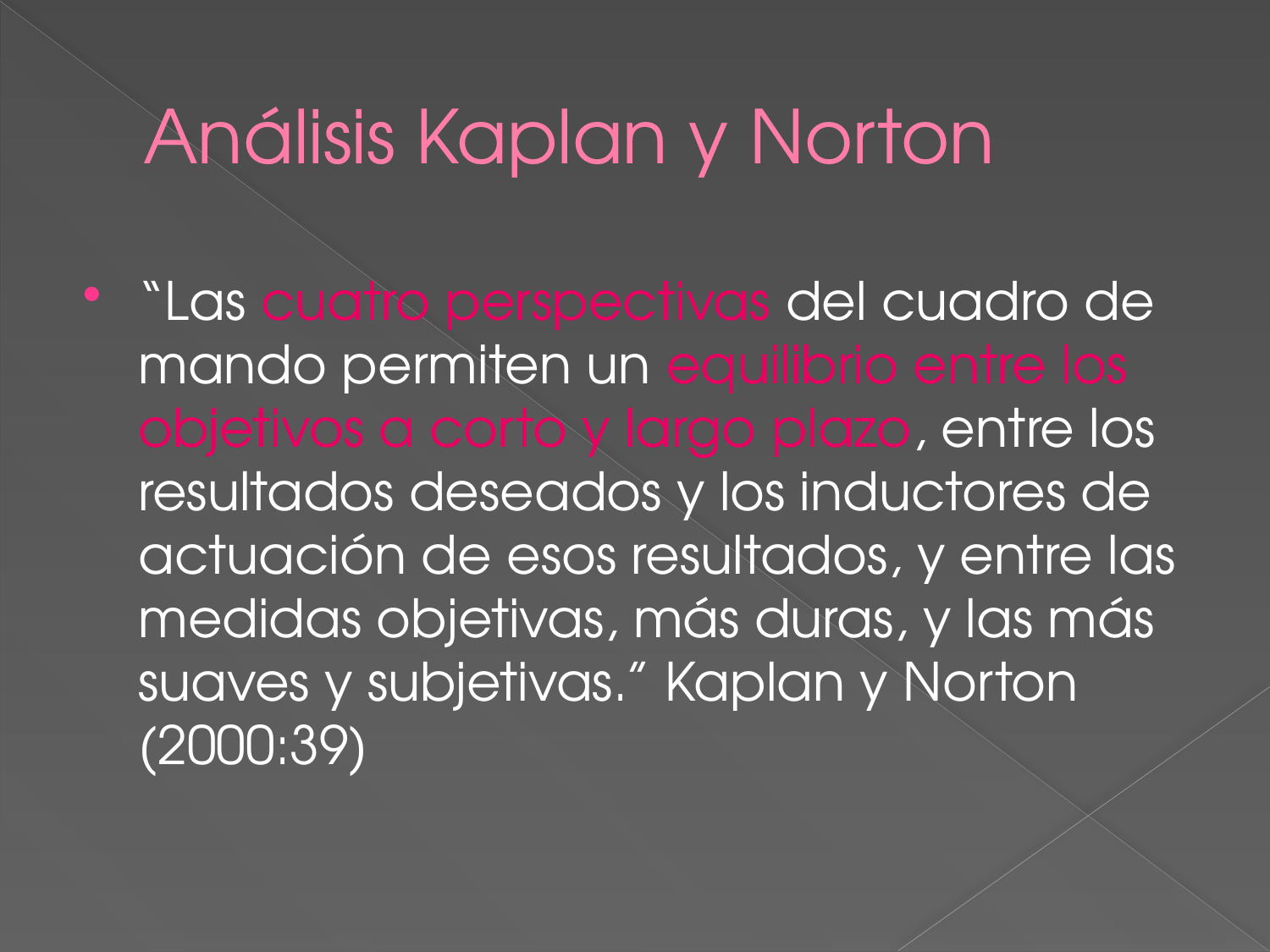

# Análisis Kaplan y Norton
“Las cuatro perspectivas del cuadro de mando permiten un equilibrio entre los objetivos a corto y largo plazo, entre los resultados deseados y los inductores de actuación de esos resultados, y entre las medidas objetivas, más duras, y las más suaves y subjetivas.” Kaplan y Norton (2000:39)